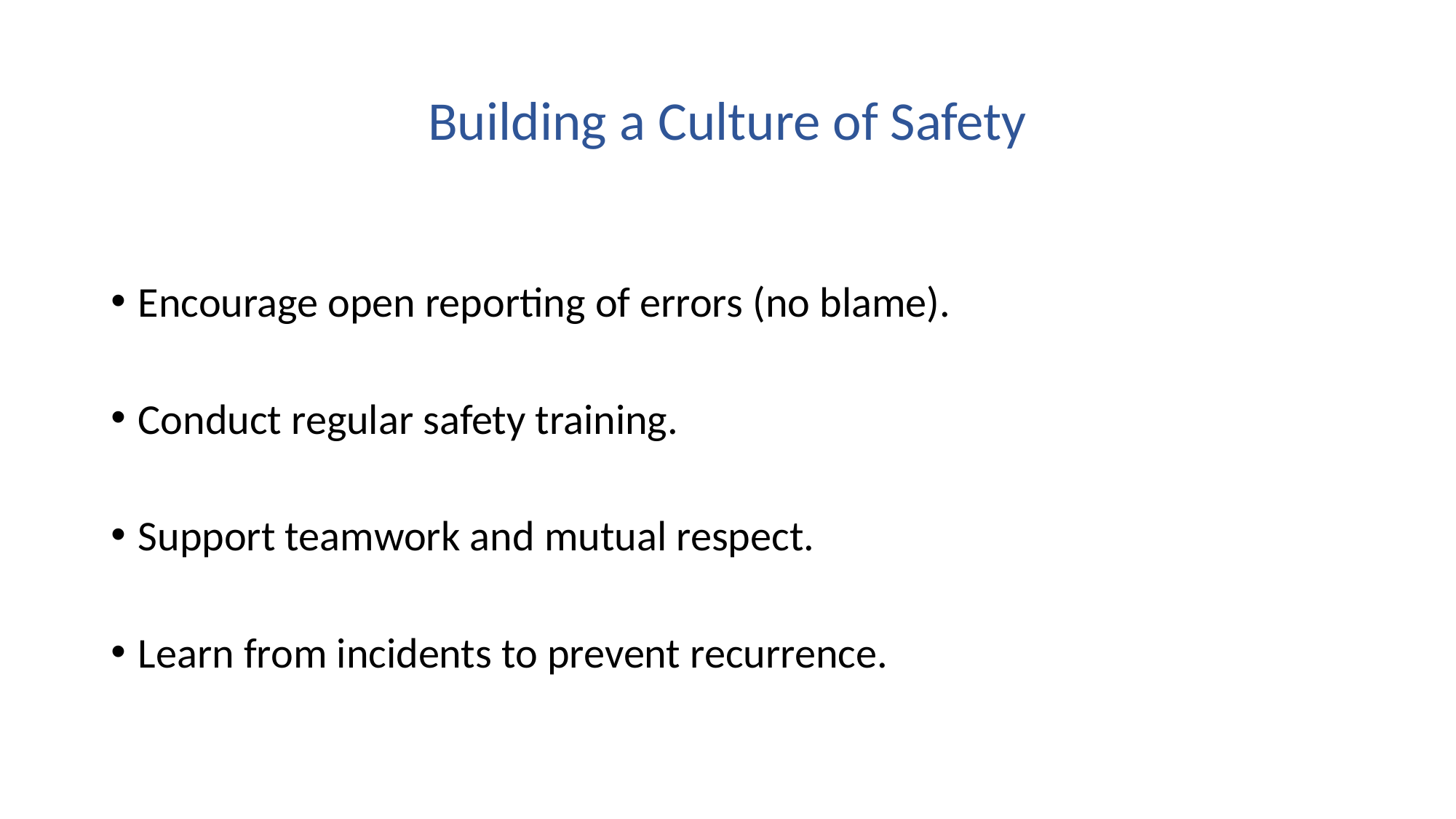

# Building a Culture of Safety
Encourage open reporting of errors (no blame).
Conduct regular safety training.
Support teamwork and mutual respect.
Learn from incidents to prevent recurrence.